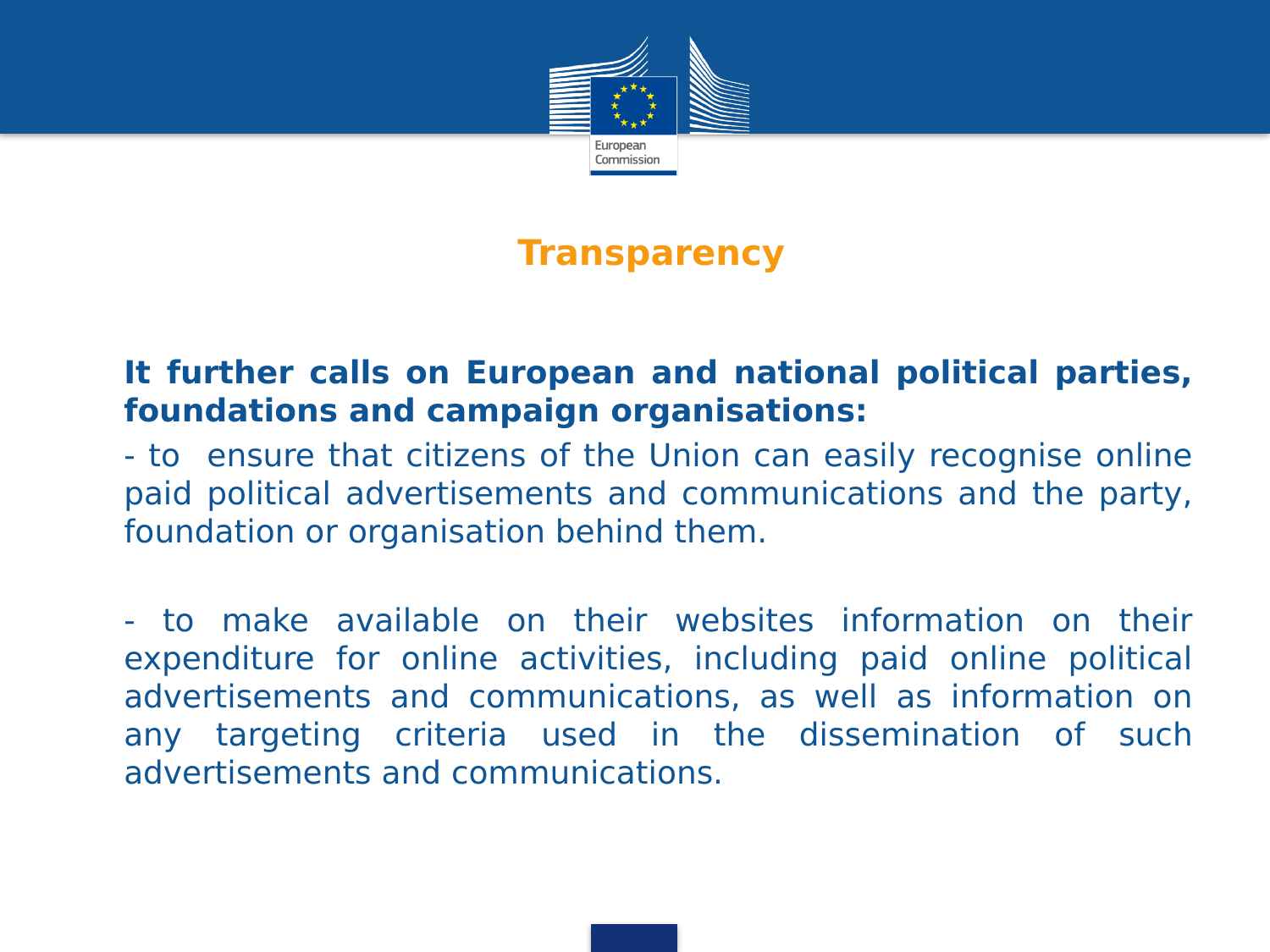

# Transparency
It further calls on European and national political parties, foundations and campaign organisations:
- to  ensure that citizens of the Union can easily recognise online paid political advertisements and communications and the party, foundation or organisation behind them.

- to make available on their websites information on their expenditure for online activities, including paid online political advertisements and communications, as well as information on any targeting criteria used in the dissemination of such advertisements and communications.